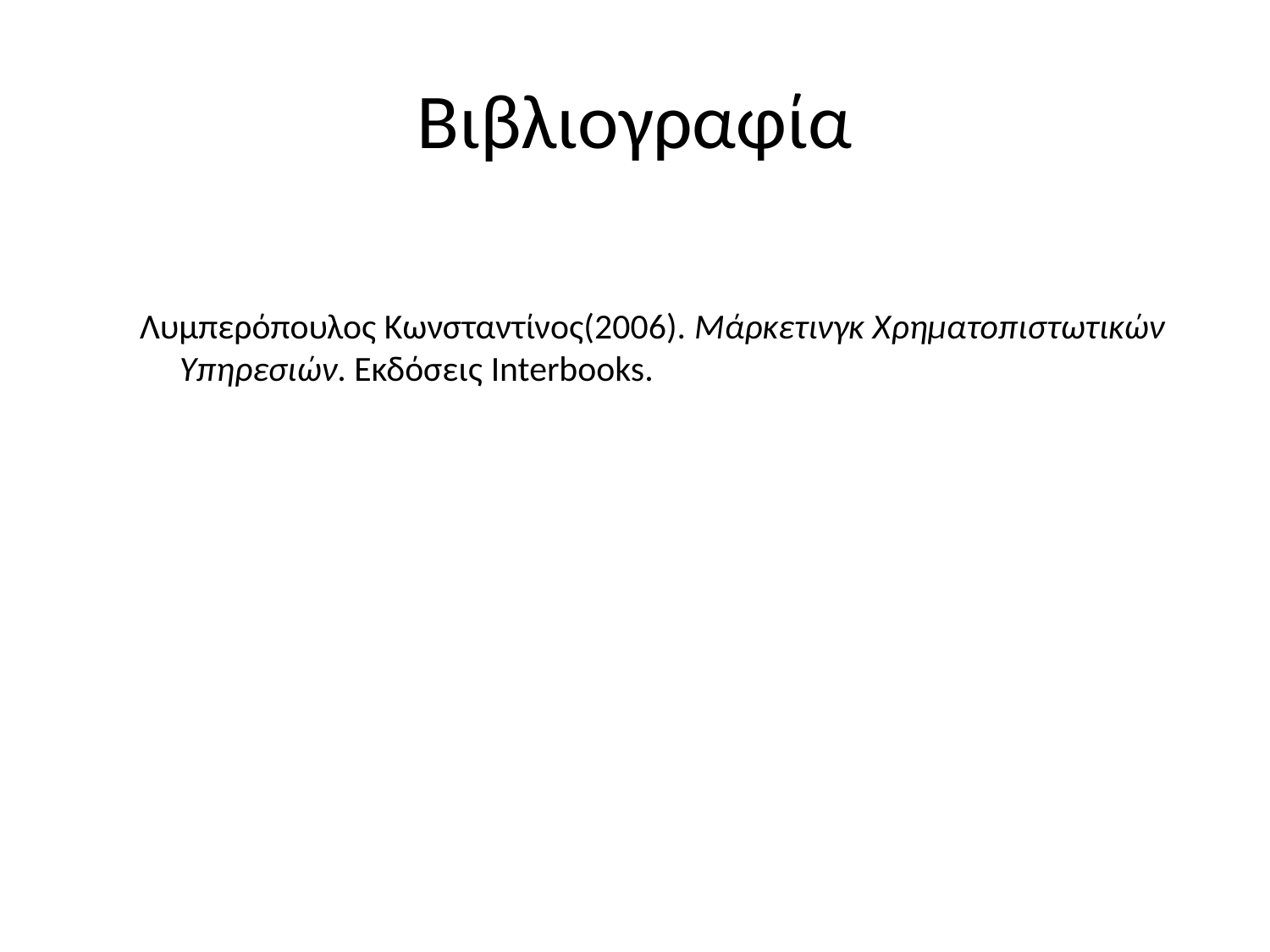

# Βιβλιογραφία

Λυμπερόπουλος Κωνσταντίνος(2006). Μάρκετινγκ Χρηματοπιστωτικών Υπηρεσιών. Εκδόσεις Interbooks.